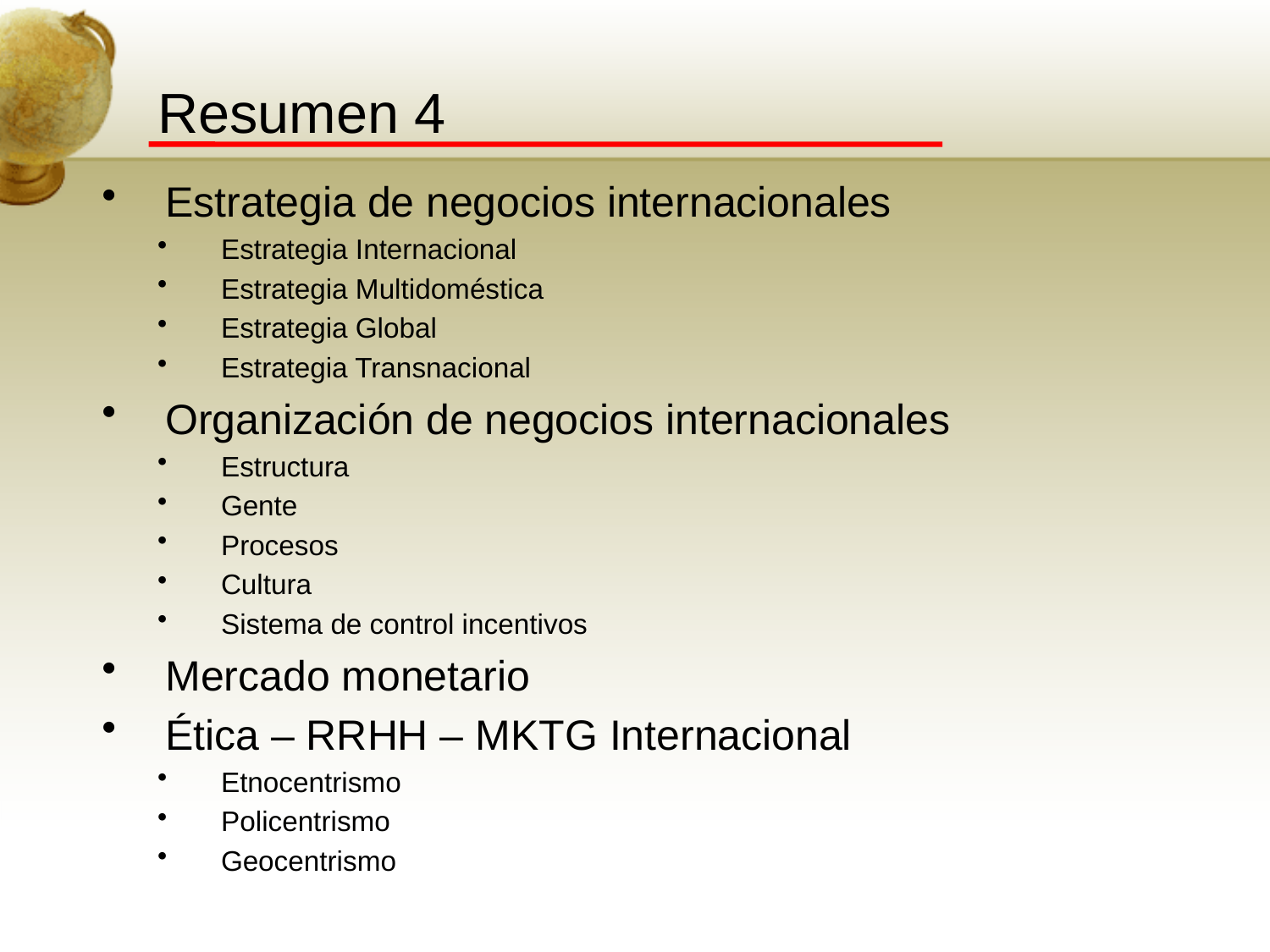

# Resumen 4

Estrategia de negocios internacionales
Estrategia Internacional
Estrategia Multidoméstica
Estrategia Global
Estrategia Transnacional
Organización de negocios internacionales
Estructura
Gente
Procesos
Cultura
Sistema de control incentivos
Mercado monetario
Ética – RRHH – MKTG Internacional
Etnocentrismo
Policentrismo
Geocentrismo